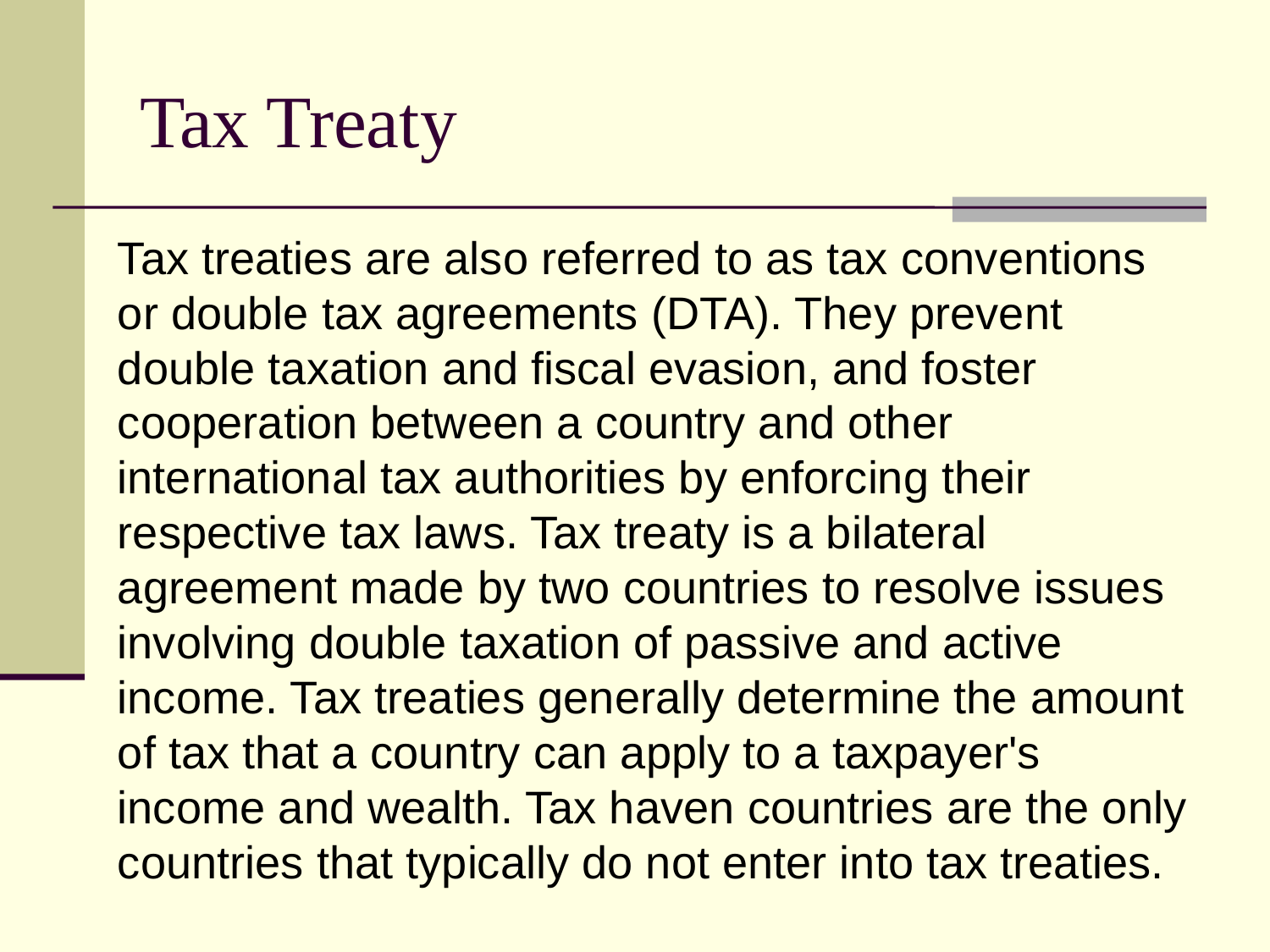

# Tax Treaty
Tax treaties are also referred to as tax conventions or double tax agreements (DTA). They prevent double taxation and fiscal evasion, and foster cooperation between a country and other international tax authorities by enforcing their respective tax laws. Tax treaty is a bilateral agreement made by two countries to resolve issues involving double taxation of passive and active income. Tax treaties generally determine the amount of tax that a country can apply to a taxpayer's income and wealth. Tax haven countries are the only countries that typically do not enter into tax treaties.